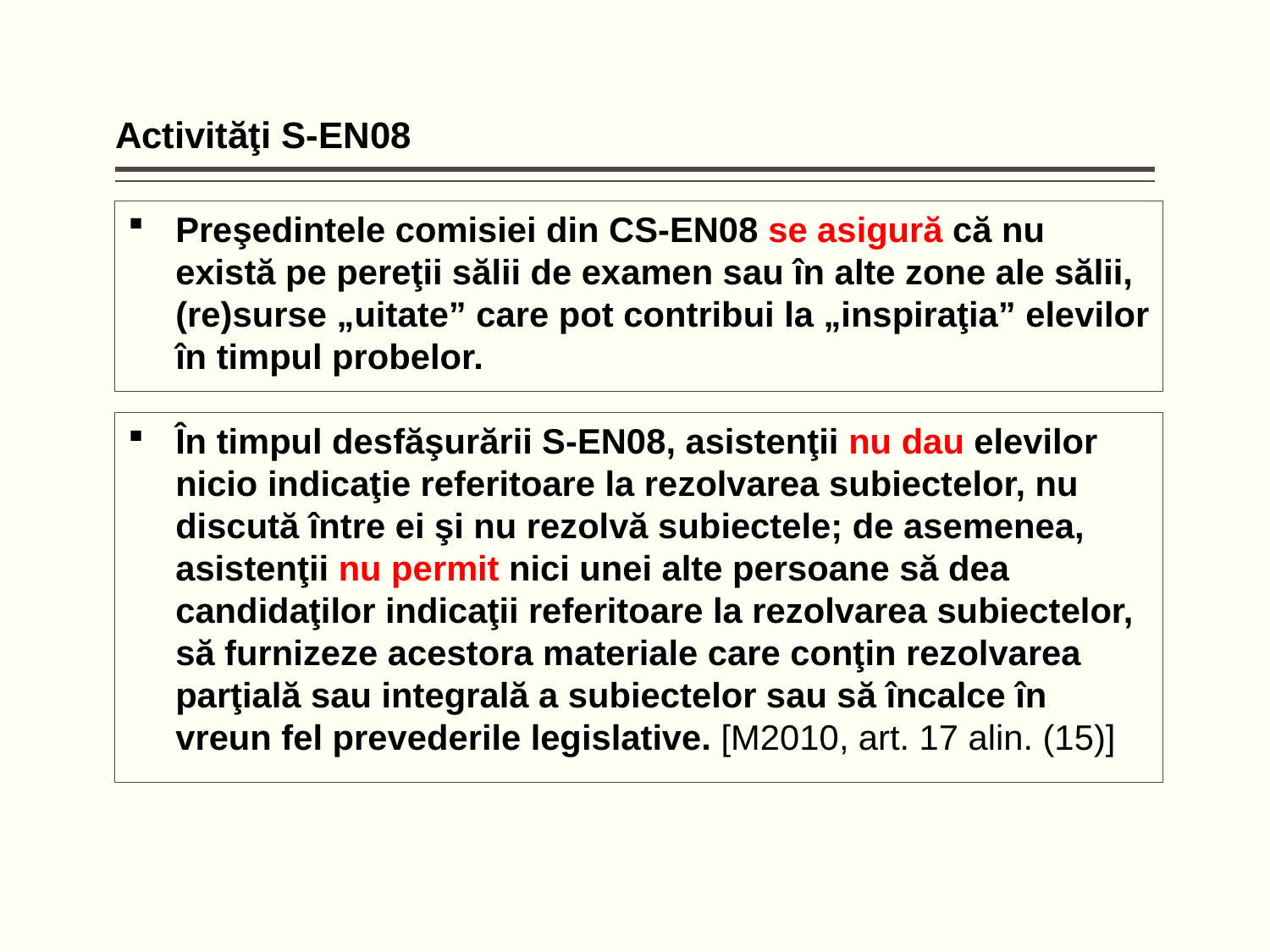

Activităţi S-EN08
Preşedintele comisiei din CS-EN08 se asigură că nu există pe pereţii sălii de examen sau în alte zone ale sălii, (re)surse „uitate” care pot contribui la „inspiraţia” elevilor în timpul probelor.
În timpul desfăşurării S-EN08, asistenţii nu dau elevilor nicio indicaţie referitoare la rezolvarea subiectelor, nu discută între ei şi nu rezolvă subiectele; de asemenea, asistenţii nu permit nici unei alte persoane să dea candidaţilor indicaţii referitoare la rezolvarea subiectelor, să furnizeze acestora materiale care conţin rezolvarea parţială sau integrală a subiectelor sau să încalce în vreun fel prevederile legislative. [M2010, art. 17 alin. (15)]